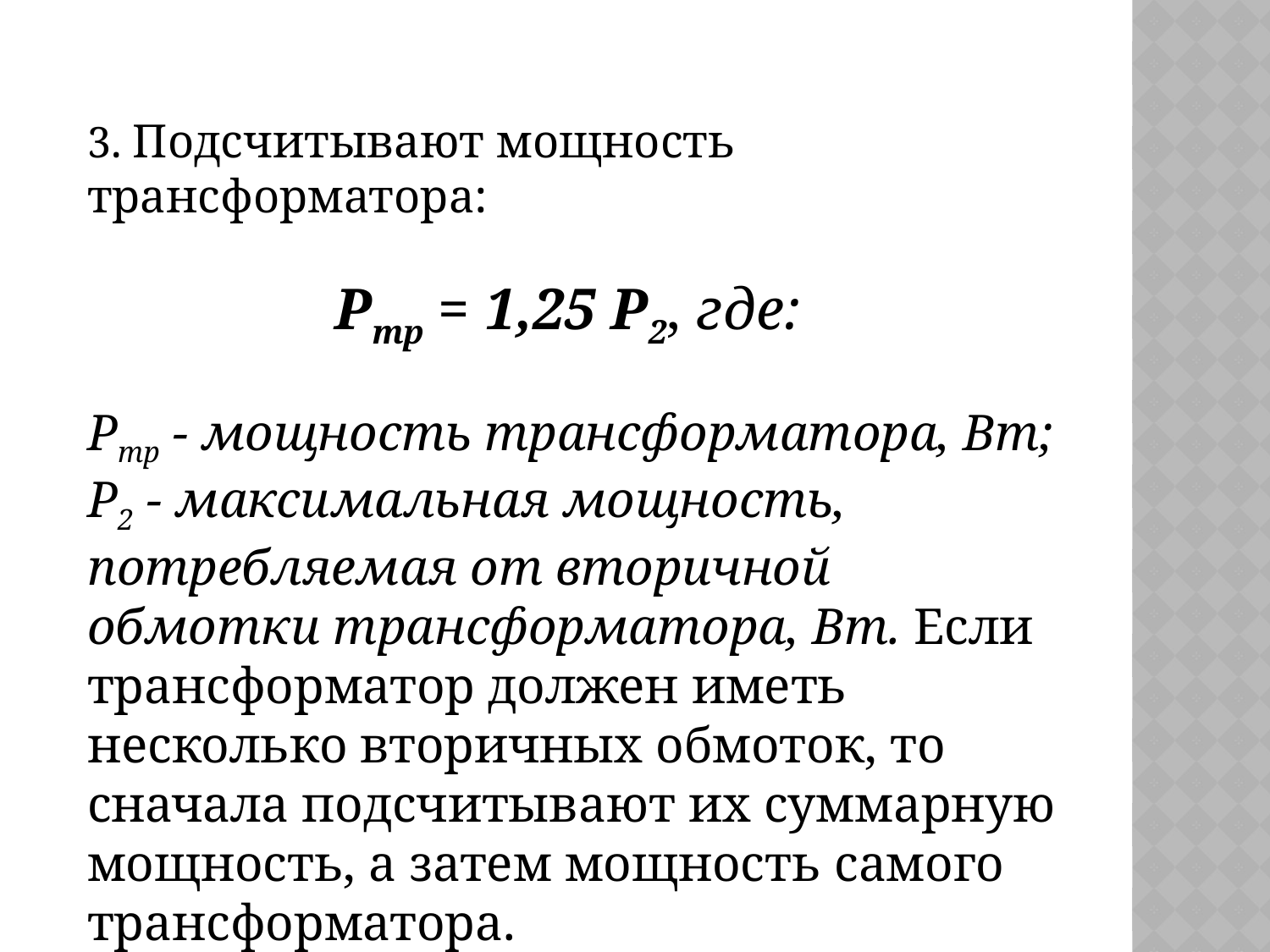

3. Подсчитывают мощность трансформатора:

Pтр = 1,25 P2, где:

Pтр - мощность трансформатора, Вт;
P2 - максимальная мощность, потребляемая от вторичной обмотки трансформатора, Вт. Если трансформатор должен иметь несколько вторичных обмоток, то сначала подсчитывают их суммарную мощность, а затем мощность самого трансформатора.